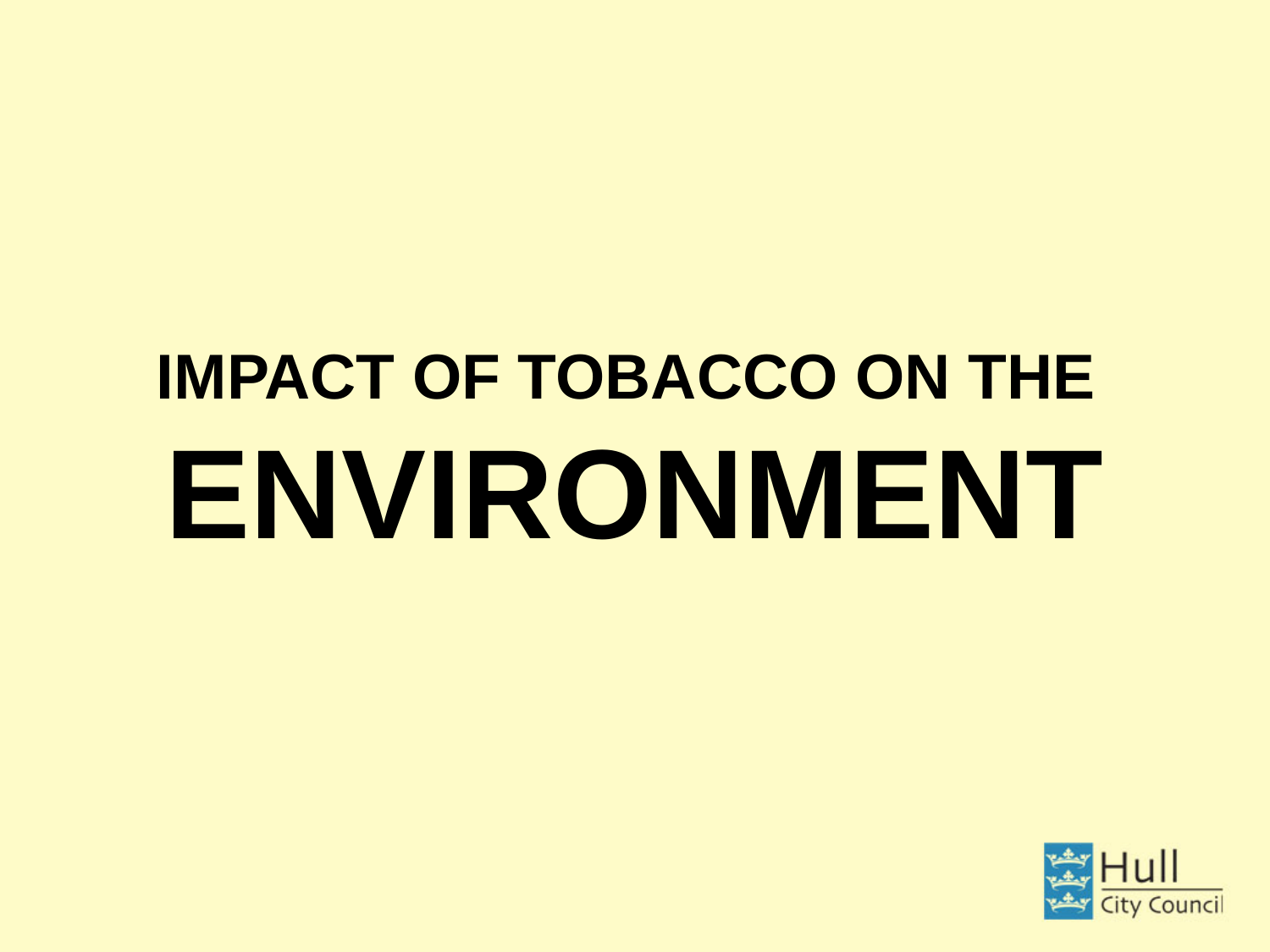

# IMPACT OF TOBACCO ON THE ENVIRONMENT